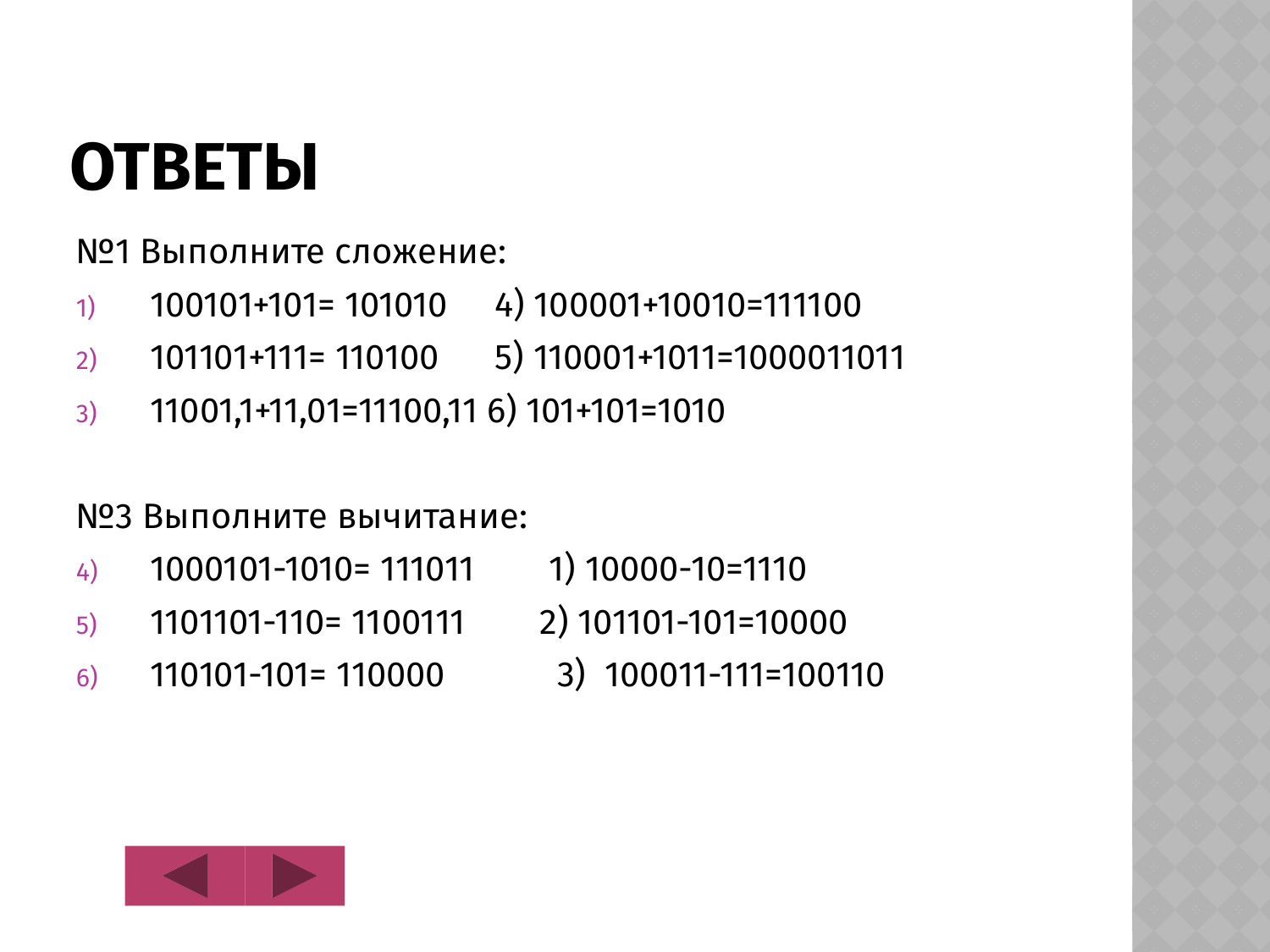

# Ответы
№1 Выполните сложение:
100101+101= 101010     4) 100001+10010=111100
101101+111= 110100      5) 110001+1011=1000011011
11001,1+11,01=11100,11 6) 101+101=1010

№3 Выполните вычитание:
1000101-1010= 111011        1) 10000-10=1110
1101101-110= 1100111        2) 101101-101=10000
110101-101= 110000            3)  100011-111=100110